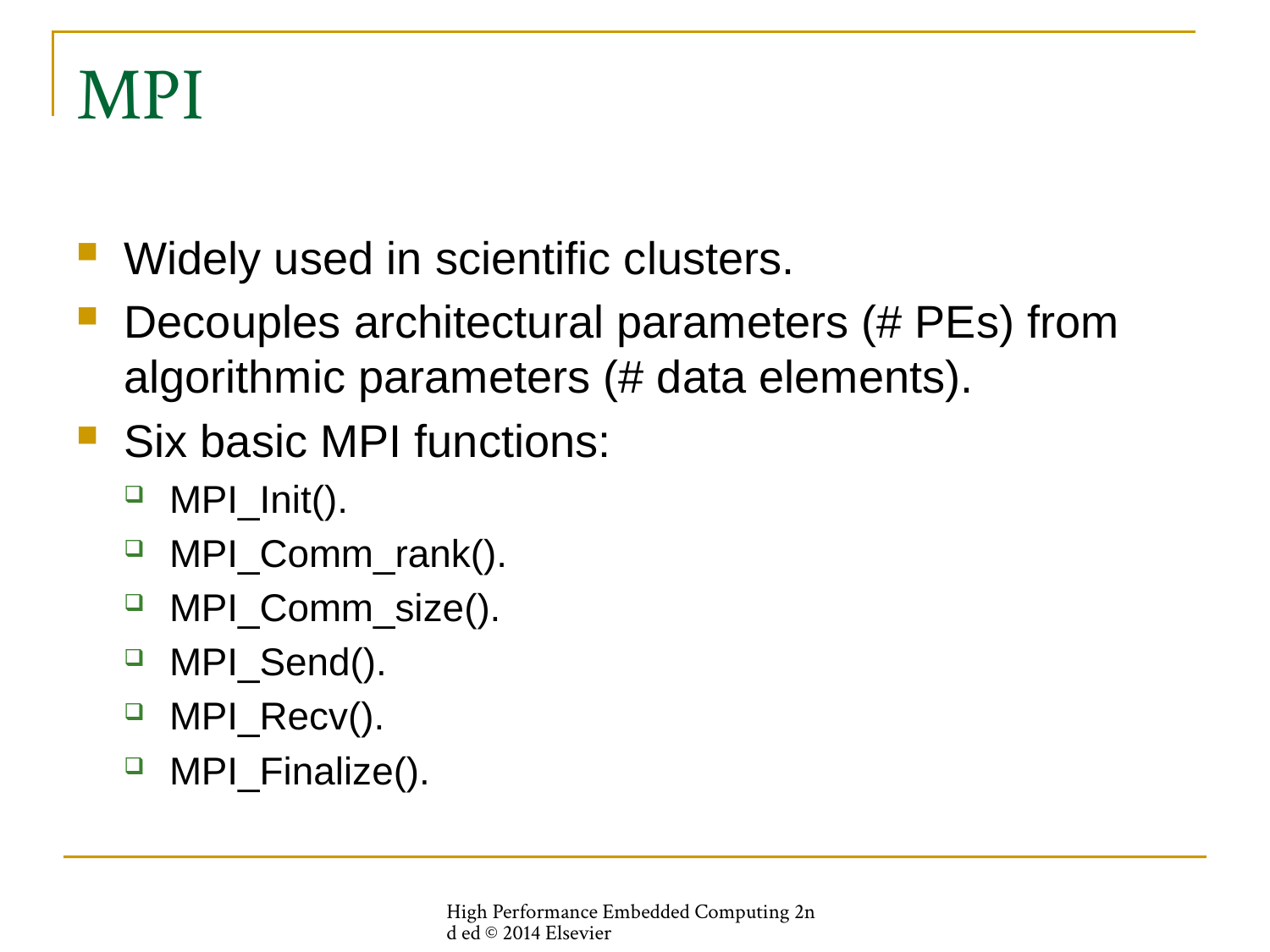

# MPI
Widely used in scientific clusters.
Decouples architectural parameters (# PEs) from algorithmic parameters (# data elements).
Six basic MPI functions:
MPI_Init().
MPI_Comm_rank().
MPI_Comm_size().
MPI_Send().
MPI_Recv().
MPI_Finalize().
High Performance Embedded Computing 2nd ed © 2014 Elsevier